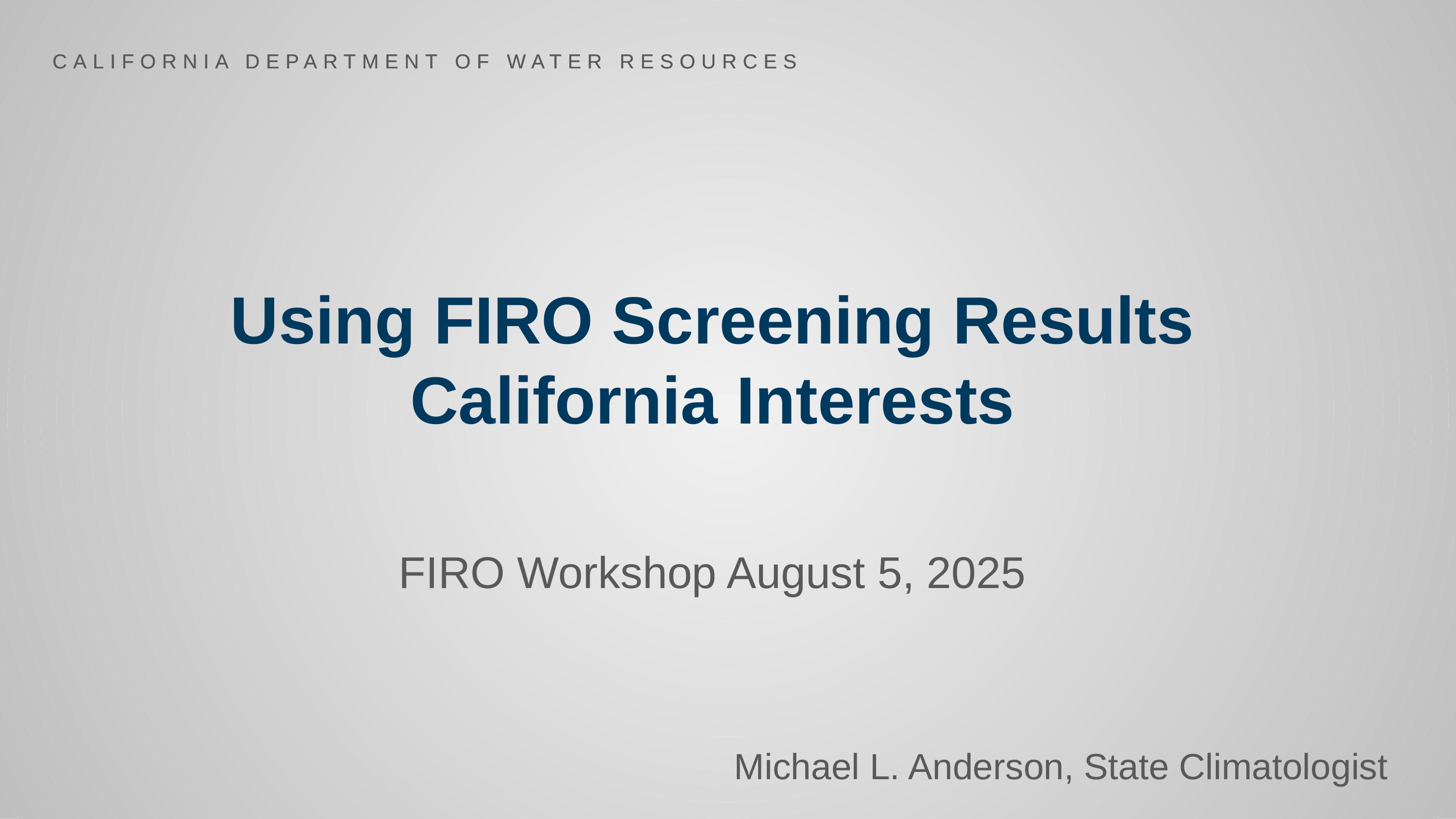

CALIFORNIA DEPARTMENT OF WATER RESOURCES
# Using FIRO Screening Results California Interests
FIRO Workshop August 5, 2025
Michael L. Anderson, State Climatologist